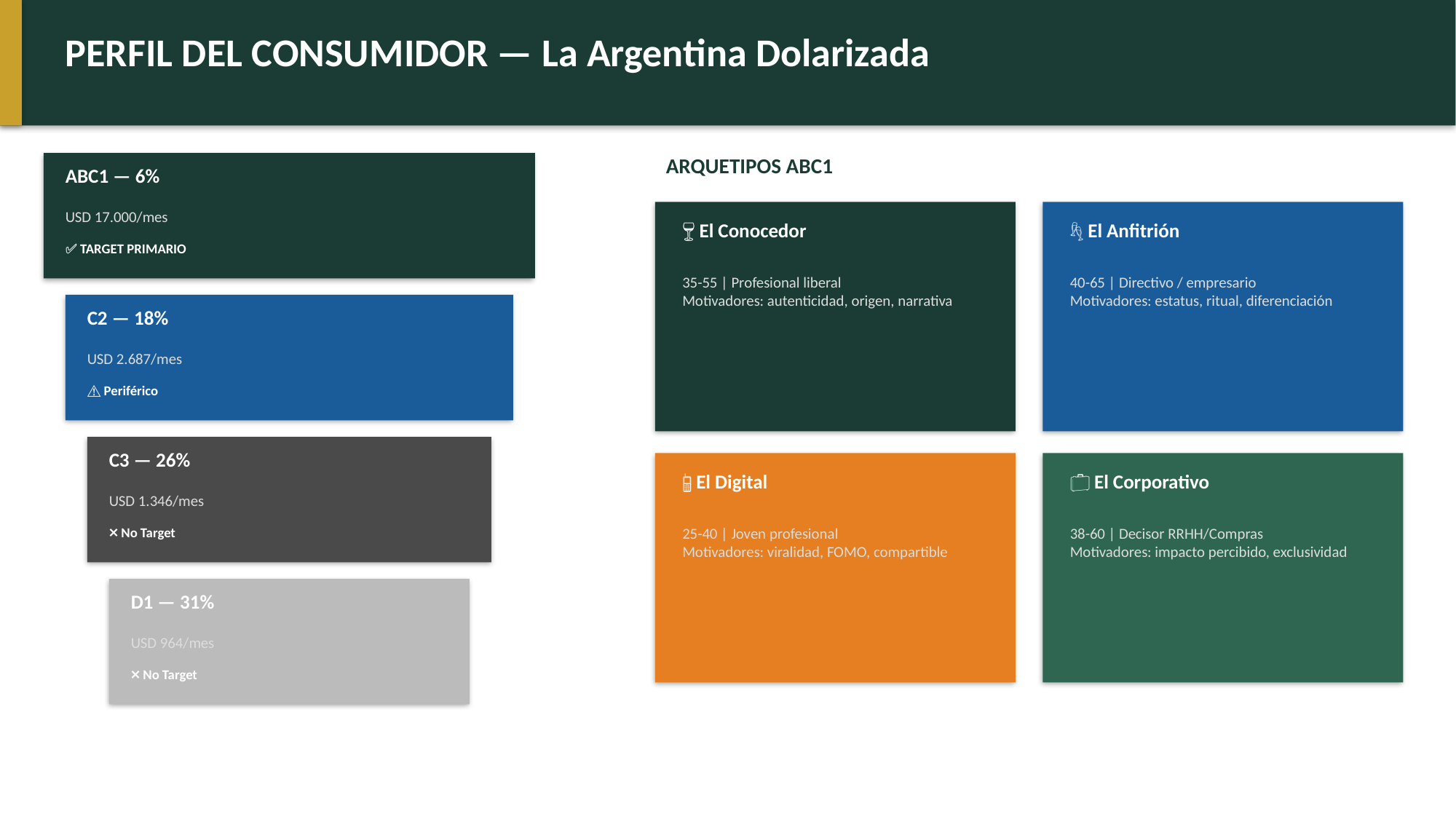

PERFIL DEL CONSUMIDOR — La Argentina Dolarizada
ARQUETIPOS ABC1

ABC1 — 6%
USD 17.000/mes

🍷 El Conocedor
🥂 El Anfitrión
✅ TARGET PRIMARIO
35-55 | Profesional liberal
Motivadores: autenticidad, origen, narrativa
40-65 | Directivo / empresario
Motivadores: estatus, ritual, diferenciación

C2 — 18%
USD 2.687/mes
⚠️ Periférico

C3 — 26%

📱 El Digital
💼 El Corporativo
USD 1.346/mes
❌ No Target
25-40 | Joven profesional
Motivadores: viralidad, FOMO, compartible
38-60 | Decisor RRHH/Compras
Motivadores: impacto percibido, exclusividad

D1 — 31%
USD 964/mes
❌ No Target